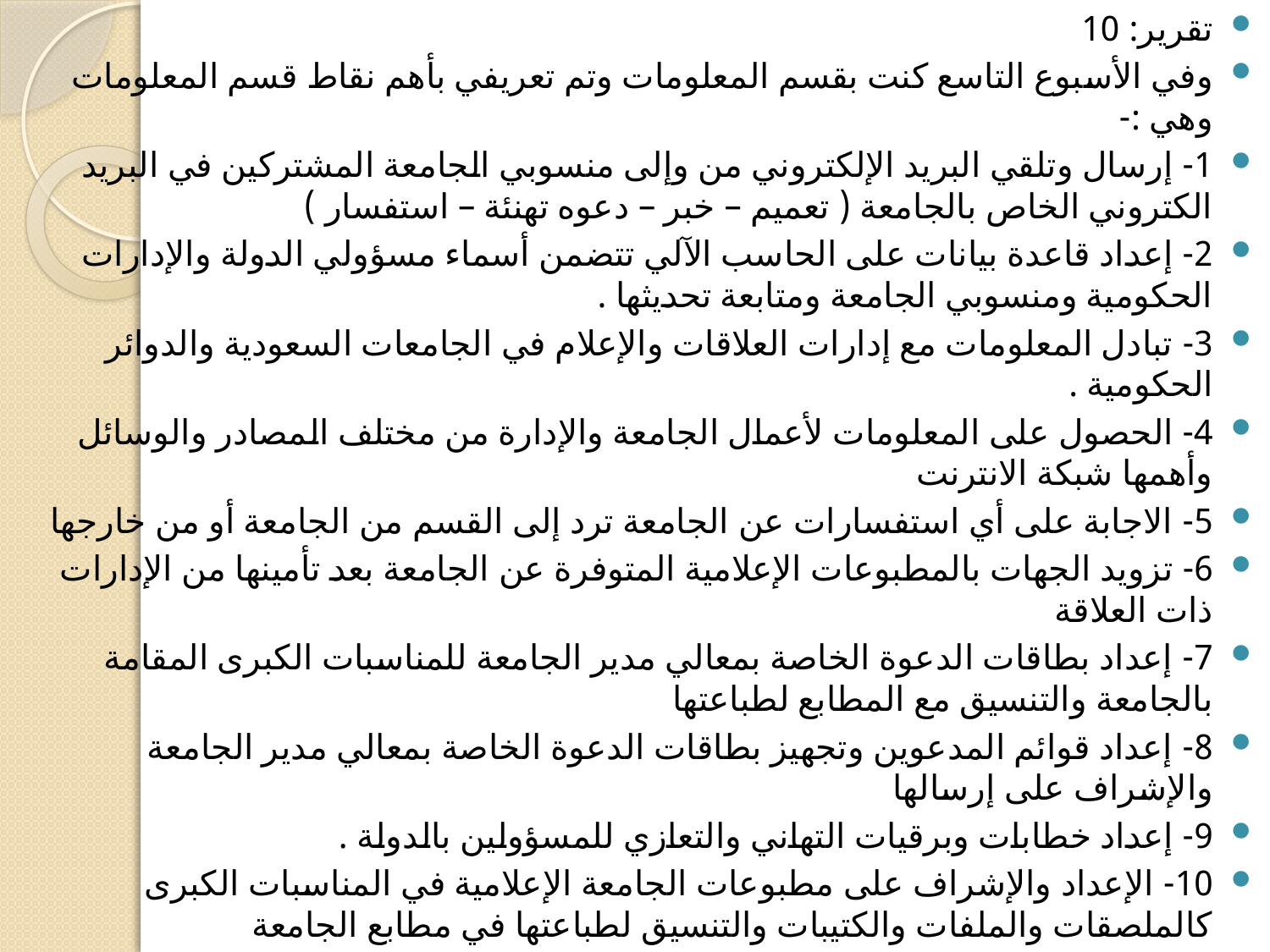

تقرير: 10
وفي الأسبوع التاسع كنت بقسم المعلومات وتم تعريفي بأهم نقاط قسم المعلومات وهي :-
1- إرسال وتلقي البريد الإلكتروني من وإلى منسوبي الجامعة المشتركين في البريد الكتروني الخاص بالجامعة ( تعميم – خبر – دعوه تهنئة – استفسار )
2- إعداد قاعدة بيانات على الحاسب الآلي تتضمن أسماء مسؤولي الدولة والإدارات الحكومية ومنسوبي الجامعة ومتابعة تحديثها .
3- تبادل المعلومات مع إدارات العلاقات والإعلام في الجامعات السعودية والدوائر الحكومية .
4- الحصول على المعلومات لأعمال الجامعة والإدارة من مختلف المصادر والوسائل وأهمها شبكة الانترنت
5- الاجابة على أي استفسارات عن الجامعة ترد إلى القسم من الجامعة أو من خارجها
6- تزويد الجهات بالمطبوعات الإعلامية المتوفرة عن الجامعة بعد تأمينها من الإدارات ذات العلاقة
7- إعداد بطاقات الدعوة الخاصة بمعالي مدير الجامعة للمناسبات الكبرى المقامة بالجامعة والتنسيق مع المطابع لطباعتها
8- إعداد قوائم المدعوين وتجهيز بطاقات الدعوة الخاصة بمعالي مدير الجامعة والإشراف على إرسالها
9- إعداد خطابات وبرقيات التهاني والتعازي للمسؤولين بالدولة .
10- الإعداد والإشراف على مطبوعات الجامعة الإعلامية في المناسبات الكبرى كالملصقات والملفات والكتيبات والتنسيق لطباعتها في مطابع الجامعة